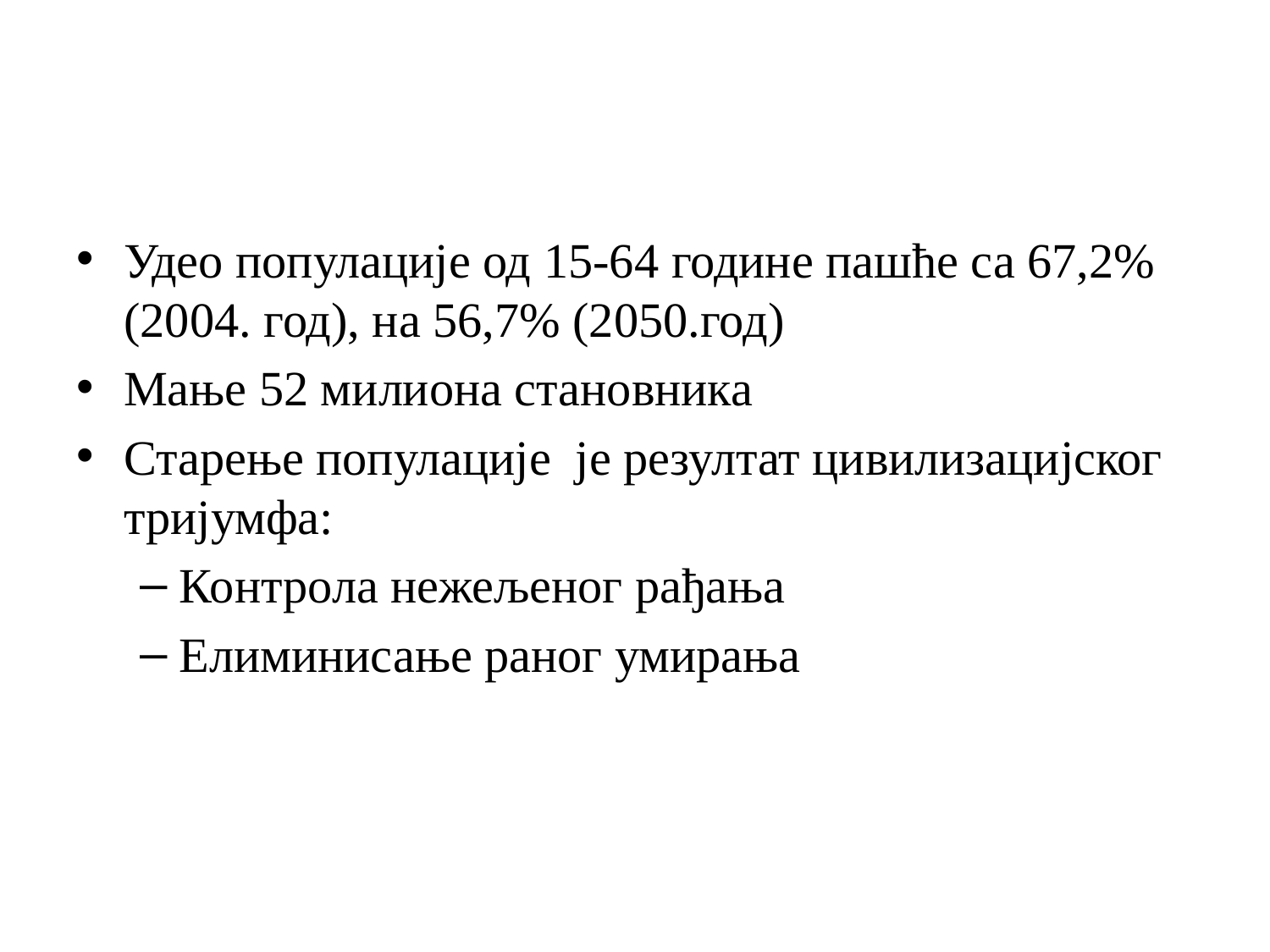

#
Удео популације од 15-64 године пашће са 67,2% (2004. год), на 56,7% (2050.год)
Мање 52 милиона становника
Старење популације  је резултат цивилизацијског тријумфа:
Контрола нежељеног рађања
Елиминисање раног умирања